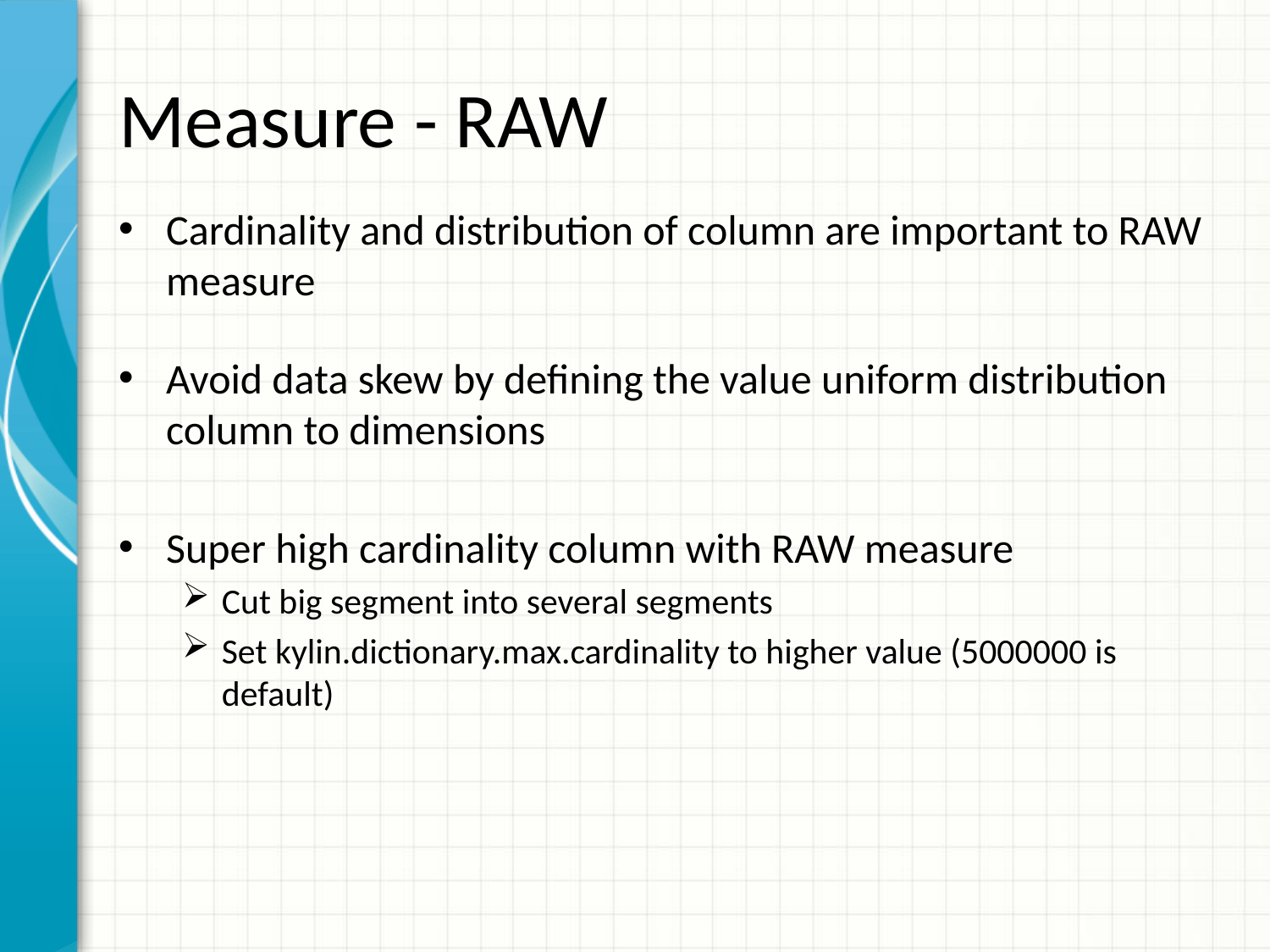

# Measure - RAW
Cardinality and distribution of column are important to RAW measure

Avoid data skew by defining the value uniform distribution column to dimensions

Super high cardinality column with RAW measure
Cut big segment into several segments
Set kylin.dictionary.max.cardinality to higher value (5000000 is default)